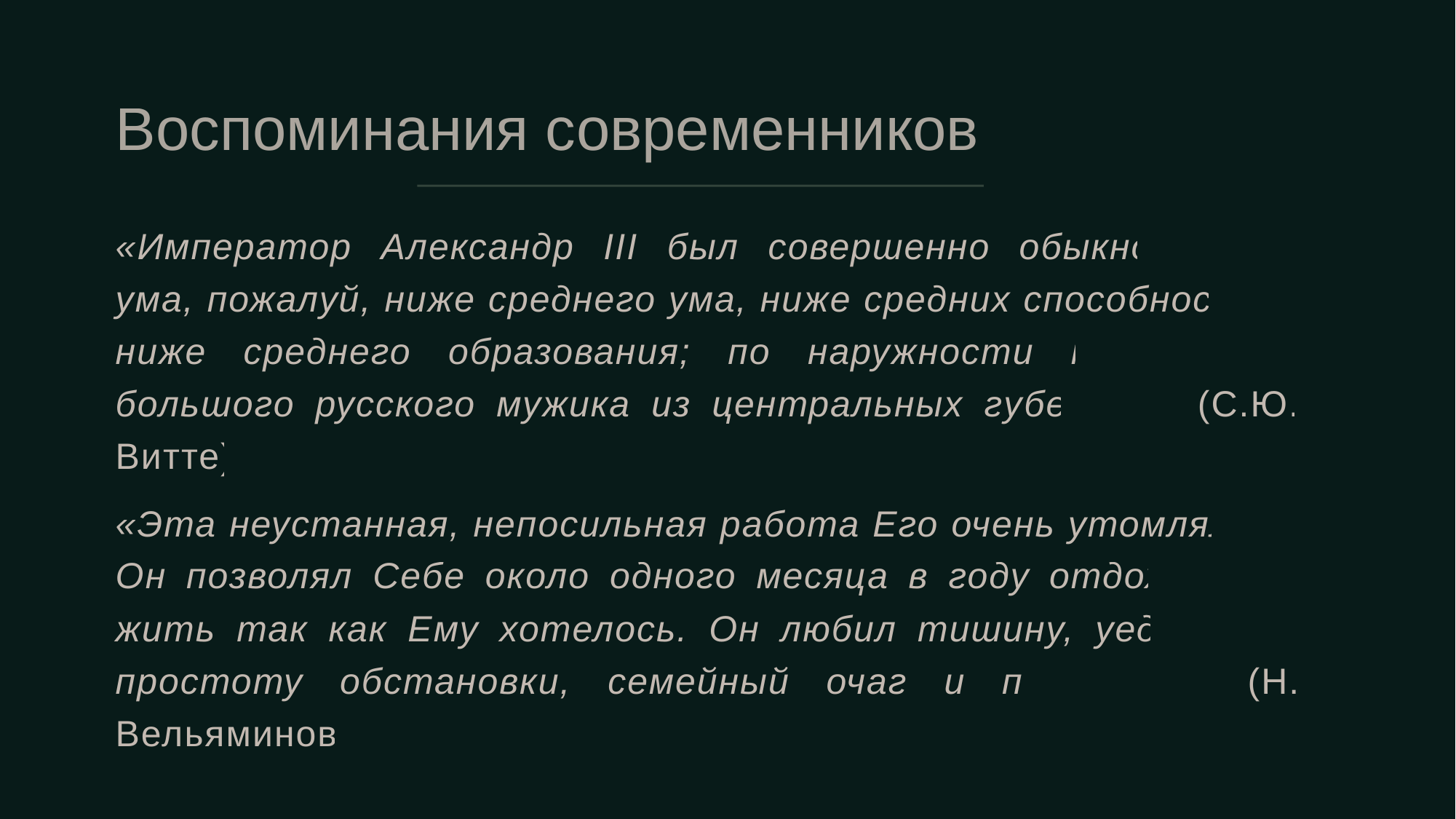

# Воспоминания современников
«Император Александр III был совершенно обыкновенного ума, пожалуй, ниже среднего ума, ниже средних способностей, ниже среднего образования; по наружности походил на большого русского мужика из центральных губерний» (С.Ю. Витте)
«Эта неустанная, непосильная работа Его очень утомляла, и Он позволял Себе около одного месяца в году отдохнуть и жить так как Ему хотелось. Он любил тишину, уединение, простоту обстановки, семейный очаг и природу…» (Н. Вельяминов)